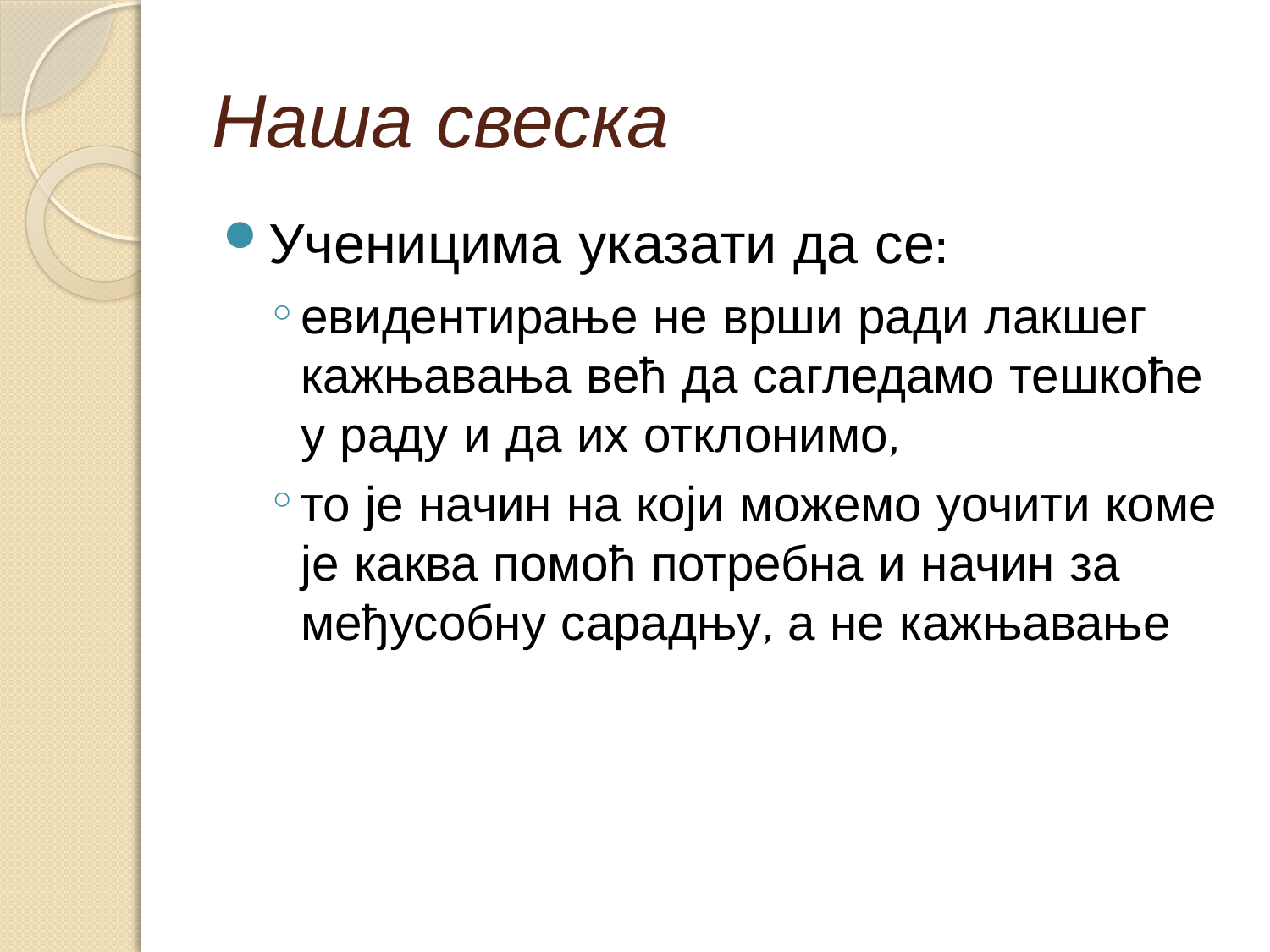

# Наша свеска
Ученицима указати да се:
евидентирање не врши ради лакшег кажњавања већ да сагледамо тешкоће у раду и да их отклонимо,
то је начин на који можемо уочити коме је каква помоћ потребна и начин за међусобну сарадњу, а не кажњавање